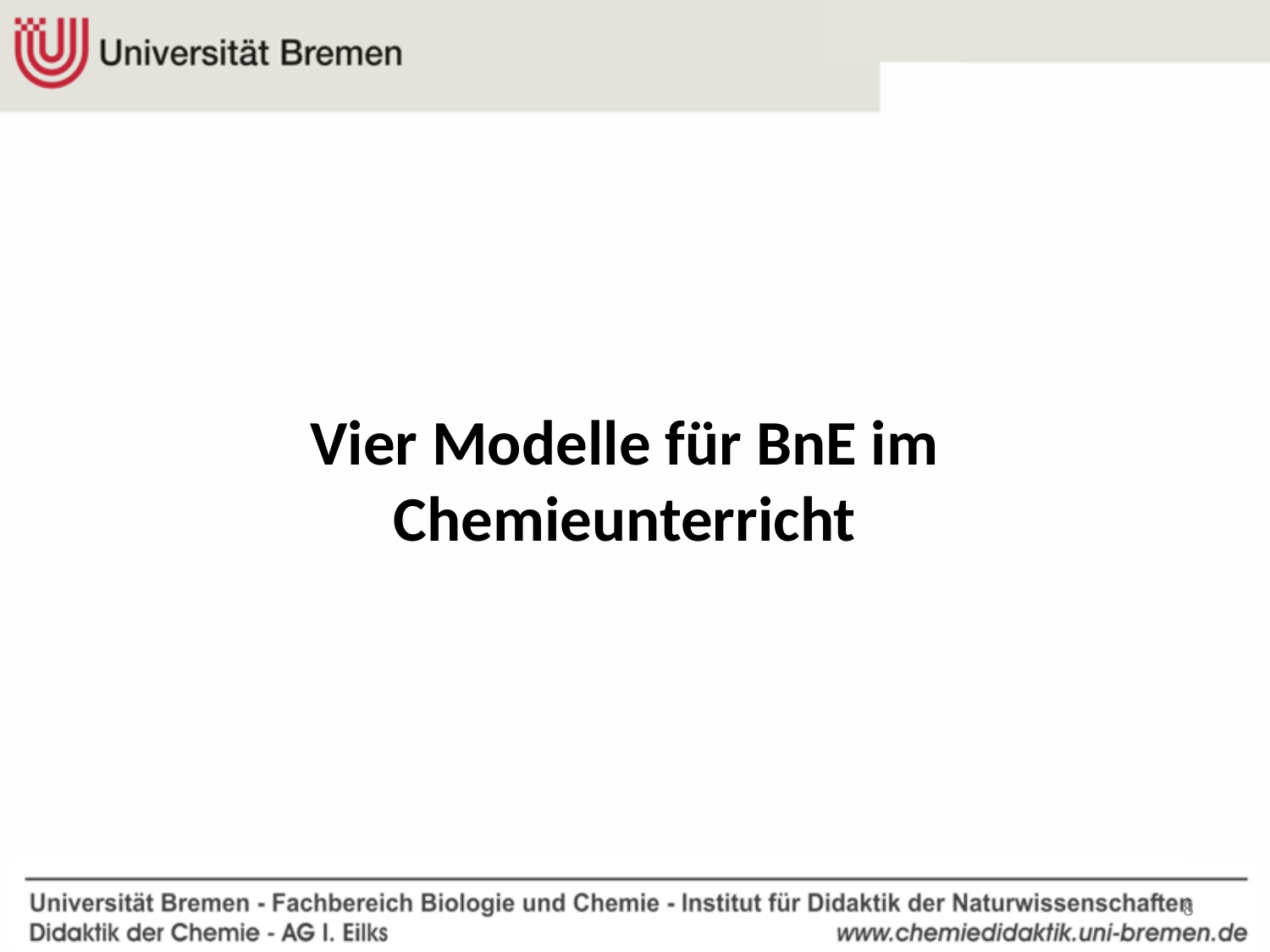

# Vier Modelle für BnE im Chemieunterricht
8